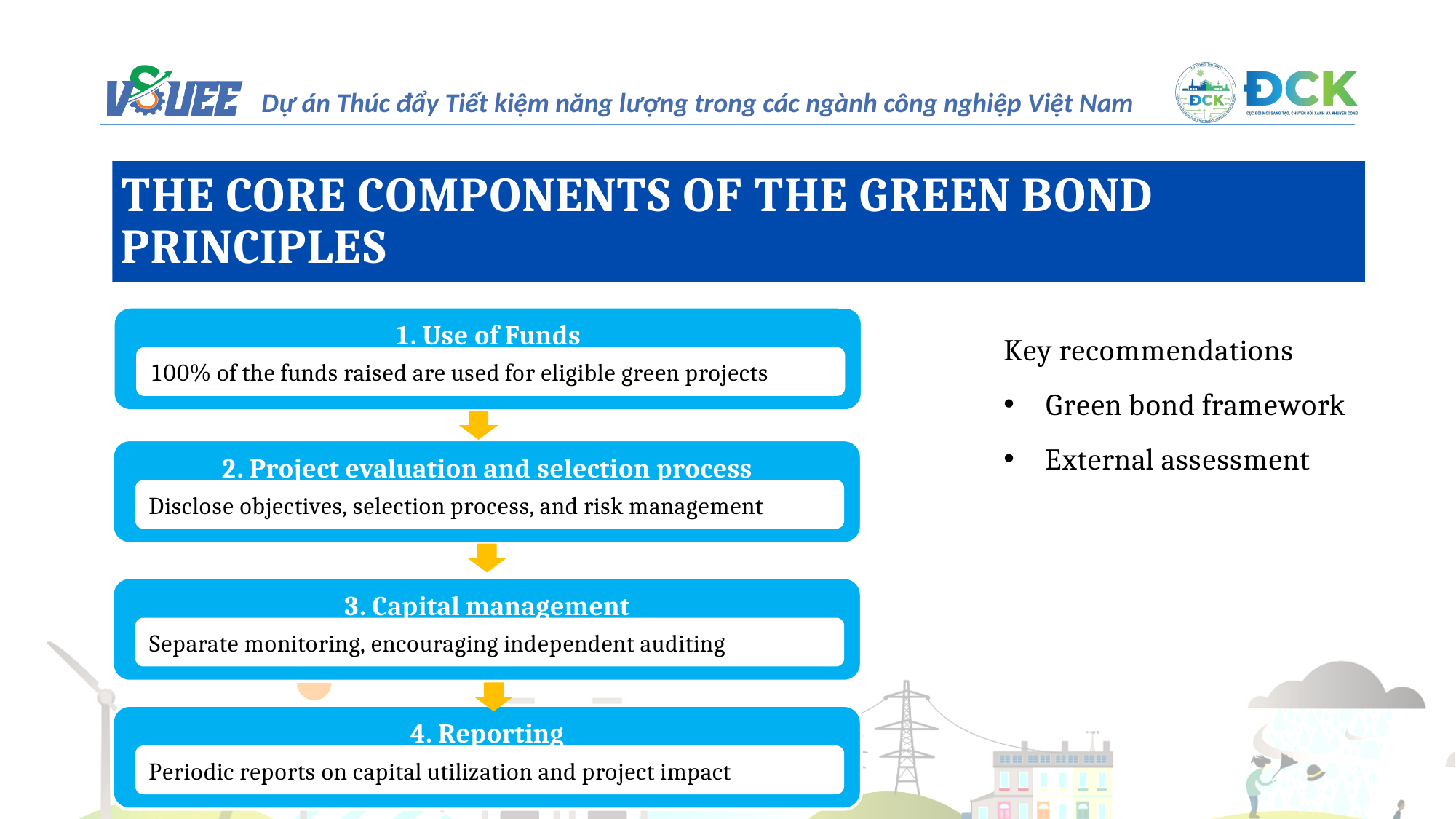

THE CORE COMPONENTS OF THE GREEN BOND PRINCIPLES
1. Use of Funds
100% of the funds raised are used for eligible green projects

2. Project evaluation and selection process
Disclose objectives, selection process, and risk management

3. Capital management
Separate monitoring, encouraging independent auditing

4. Reporting
Periodic reports on capital utilization and project impact
Key recommendations
Green bond framework
External assessment